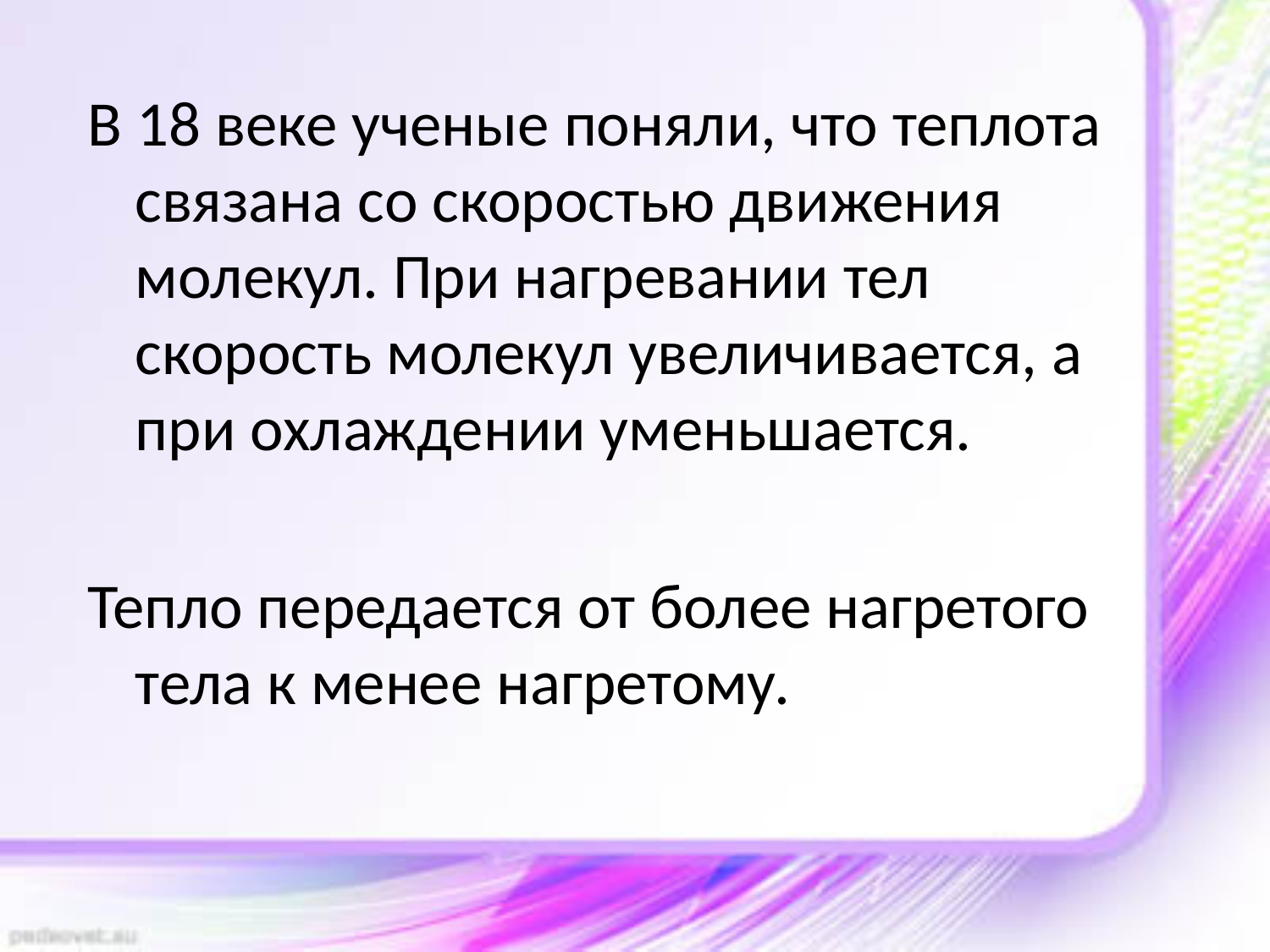

В 18 веке ученые поняли, что теплота связана со скоростью движения молекул. При нагревании тел скорость молекул увеличивается, а при охлаждении уменьшается.

Тепло передается от более нагретого тела к менее нагретому.